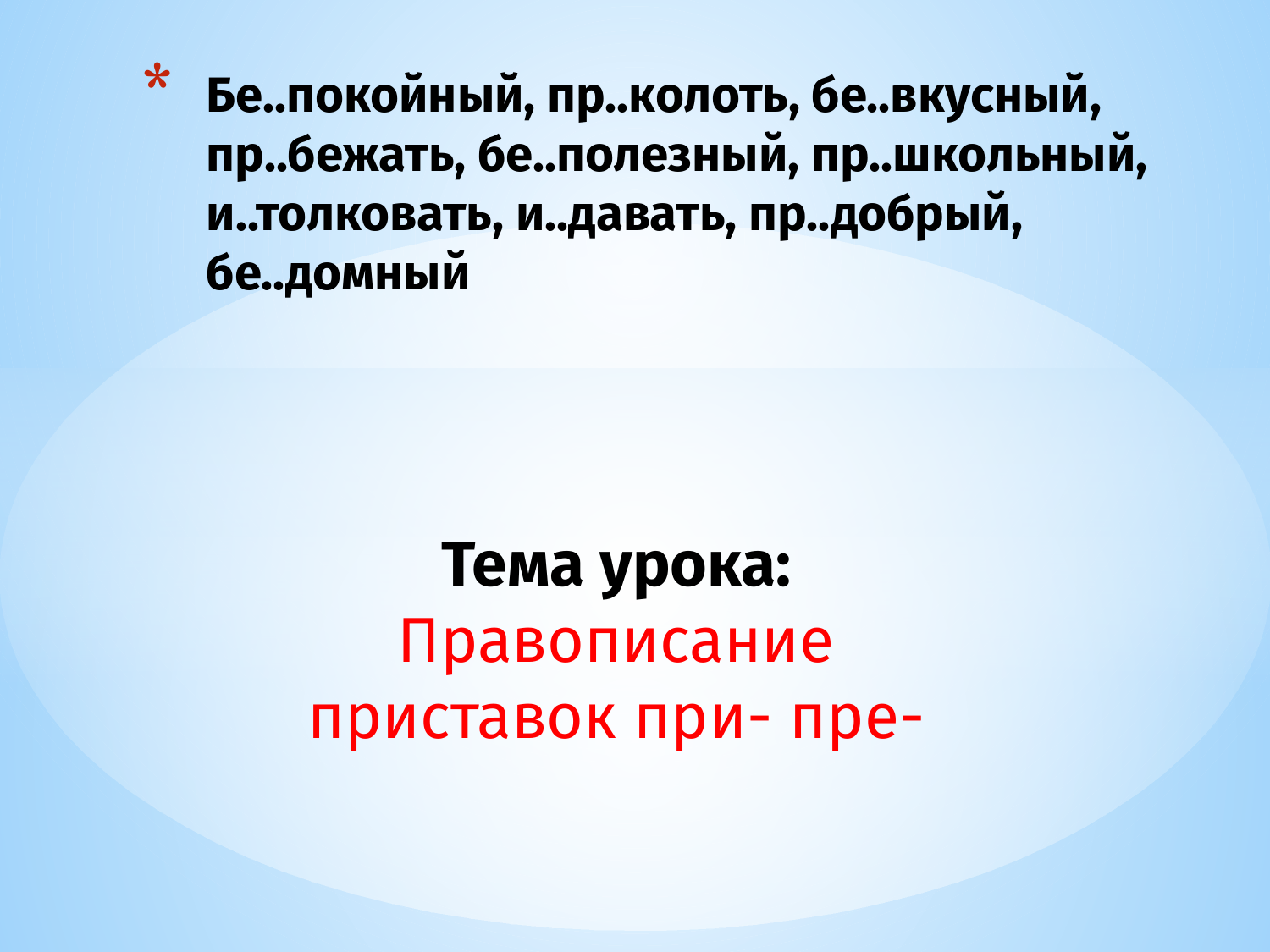

# Бе..покойный, пр..колоть, бе..вкусный, пр..бежать, бе..полезный, пр..школьный, и..толковать, и..давать, пр..добрый, бе..домный
Тема урока: Правописание приставок при- пре-